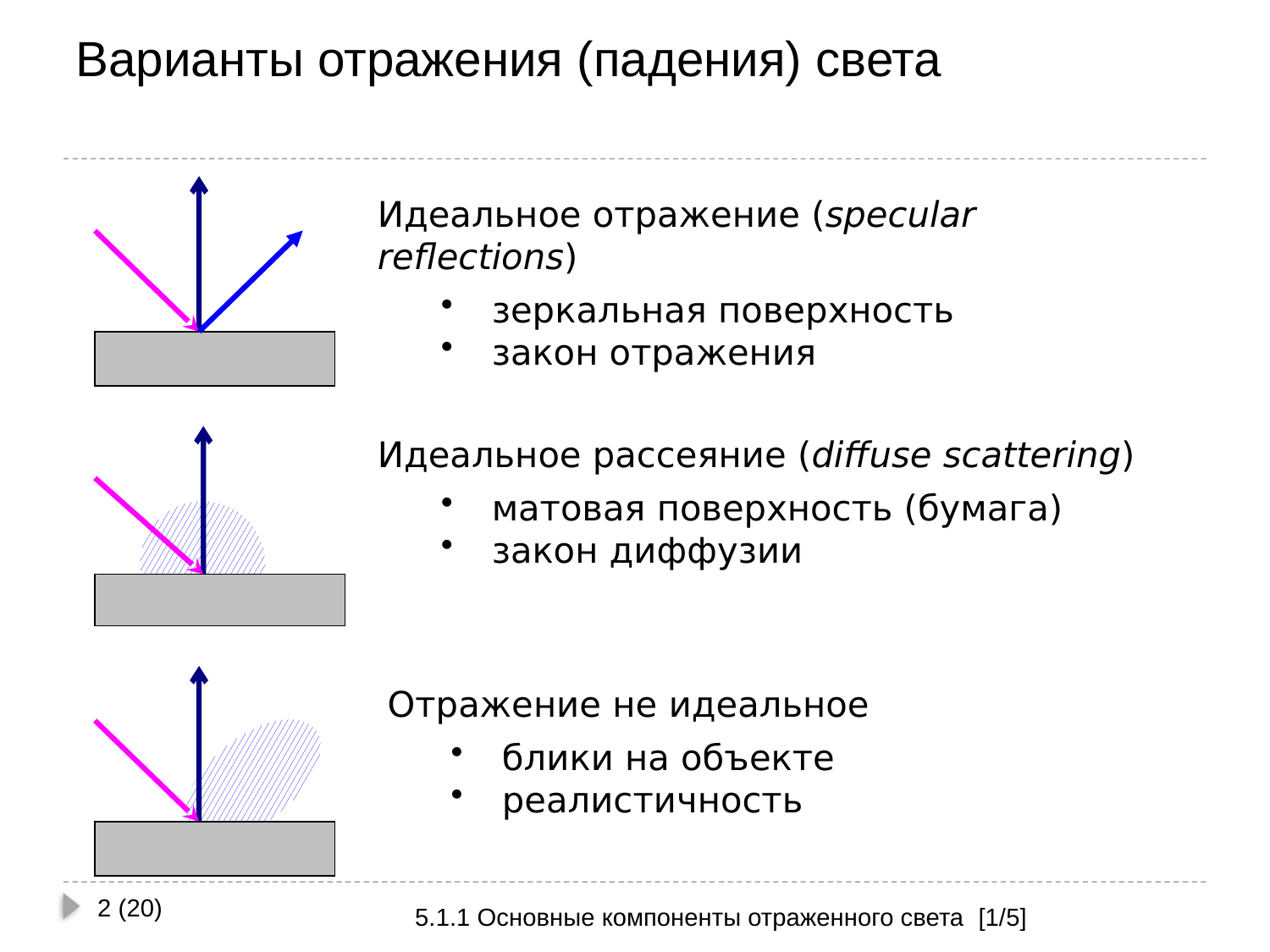

# Варианты отражения (падения) света

Идеальное отражение (specular reflections)
 зеркальная поверхность
 закон отражения

Идеальное рассеяние (diffuse scattering)
 матовая поверхность (бумага)
 закон диффузии

Отражение не идеальное
 блики на объекте
 реалистичность
2 (20)
5.1.1 Основные компоненты отраженного света  [1/5]